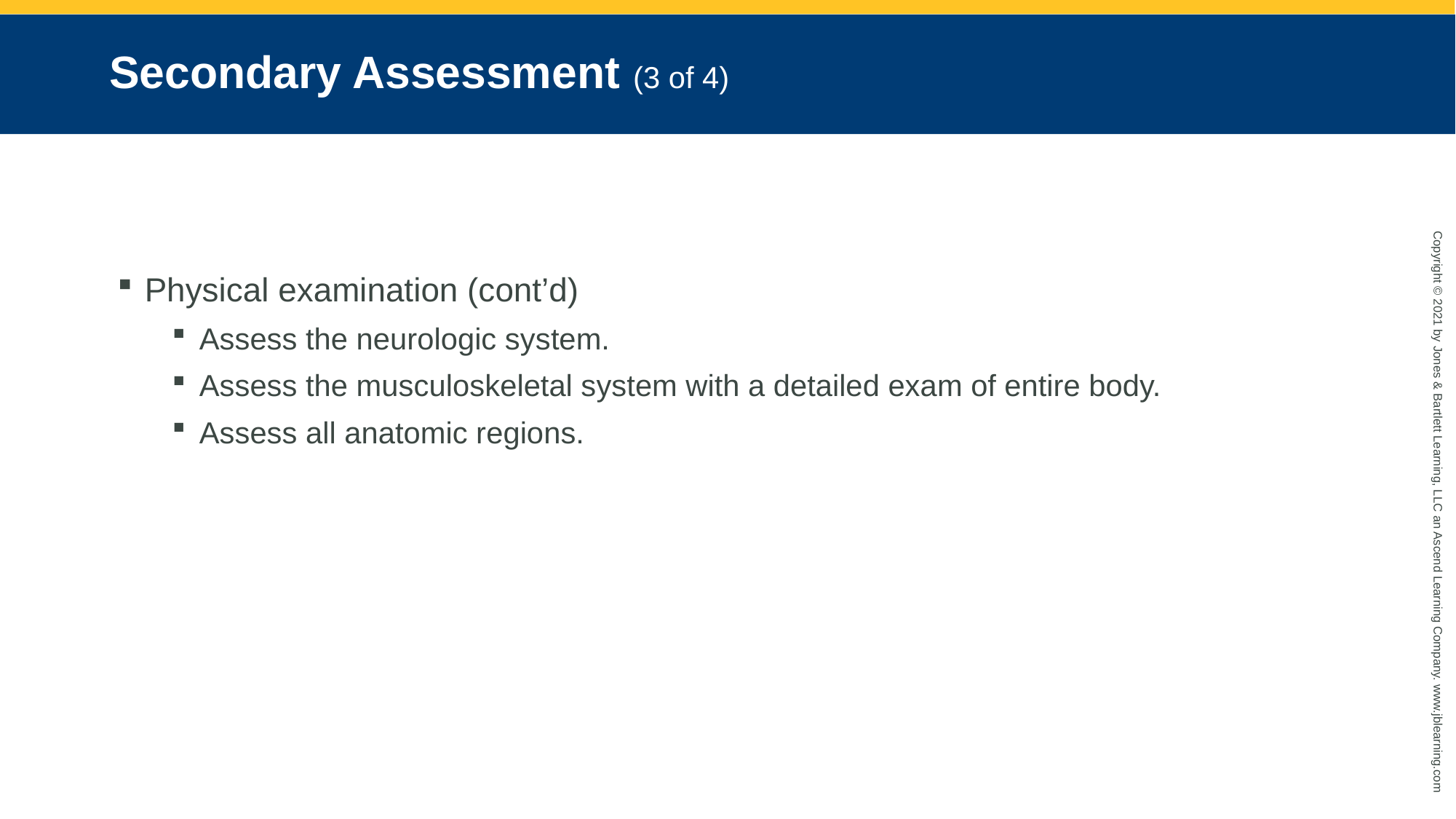

# Secondary Assessment (3 of 4)
Physical examination (cont’d)
Assess the neurologic system.
Assess the musculoskeletal system with a detailed exam of entire body.
Assess all anatomic regions.